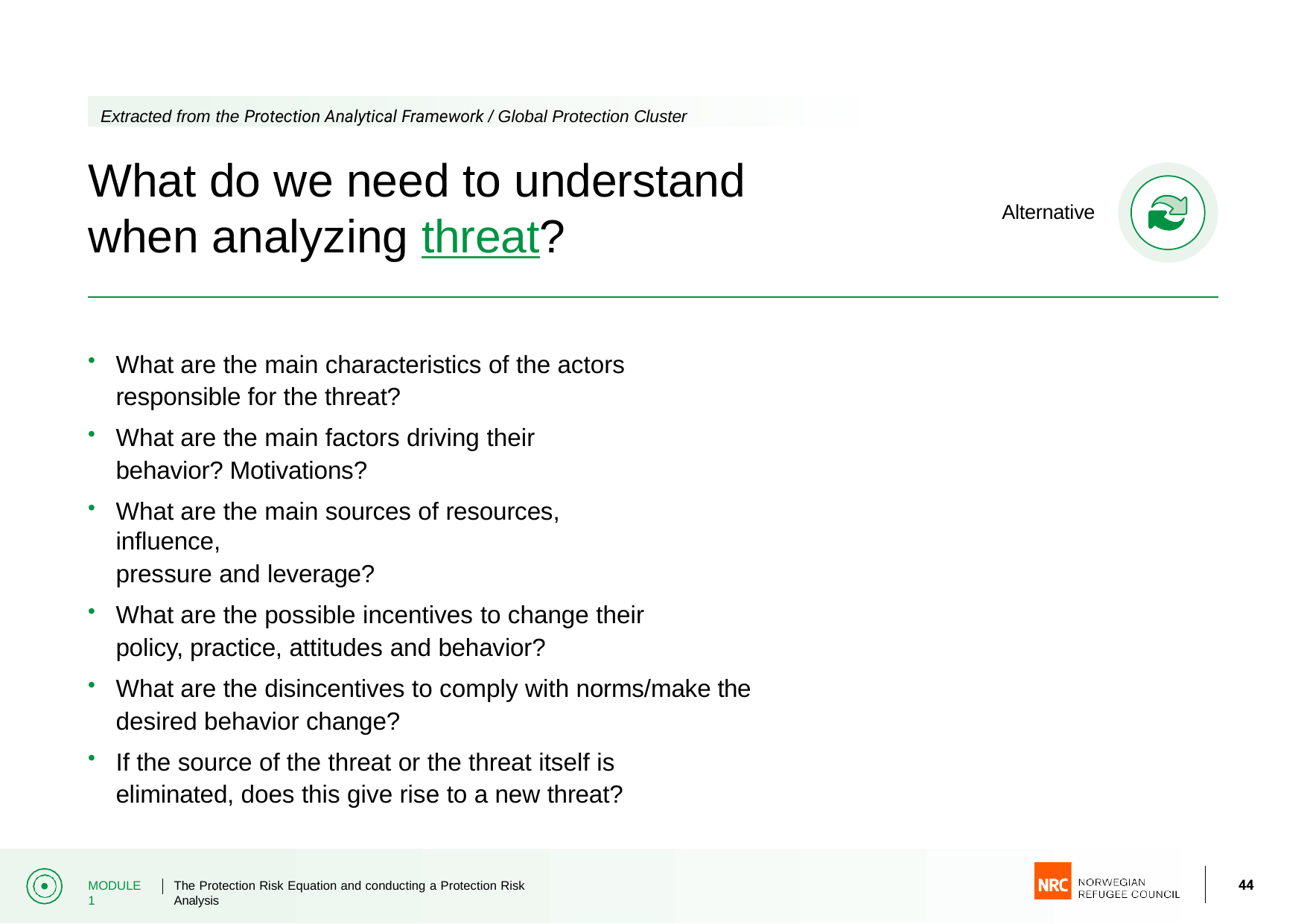

Extracted from the Protection Analytical Framework / Global Protection Cluster
# What do we need to understand when analyzing threat?

Alternative

What are the main characteristics of the actors responsible for the threat?
What are the main factors driving their behavior? Motivations?
What are the main sources of resources, influence,
pressure and leverage?
What are the possible incentives to change their policy, practice, attitudes and behavior?
What are the disincentives to comply with norms/make the desired behavior change?
If the source of the threat or the threat itself is eliminated, does this give rise to a new threat?
44
MODULE 1
The Protection Risk Equation and conducting a Protection Risk Analysis